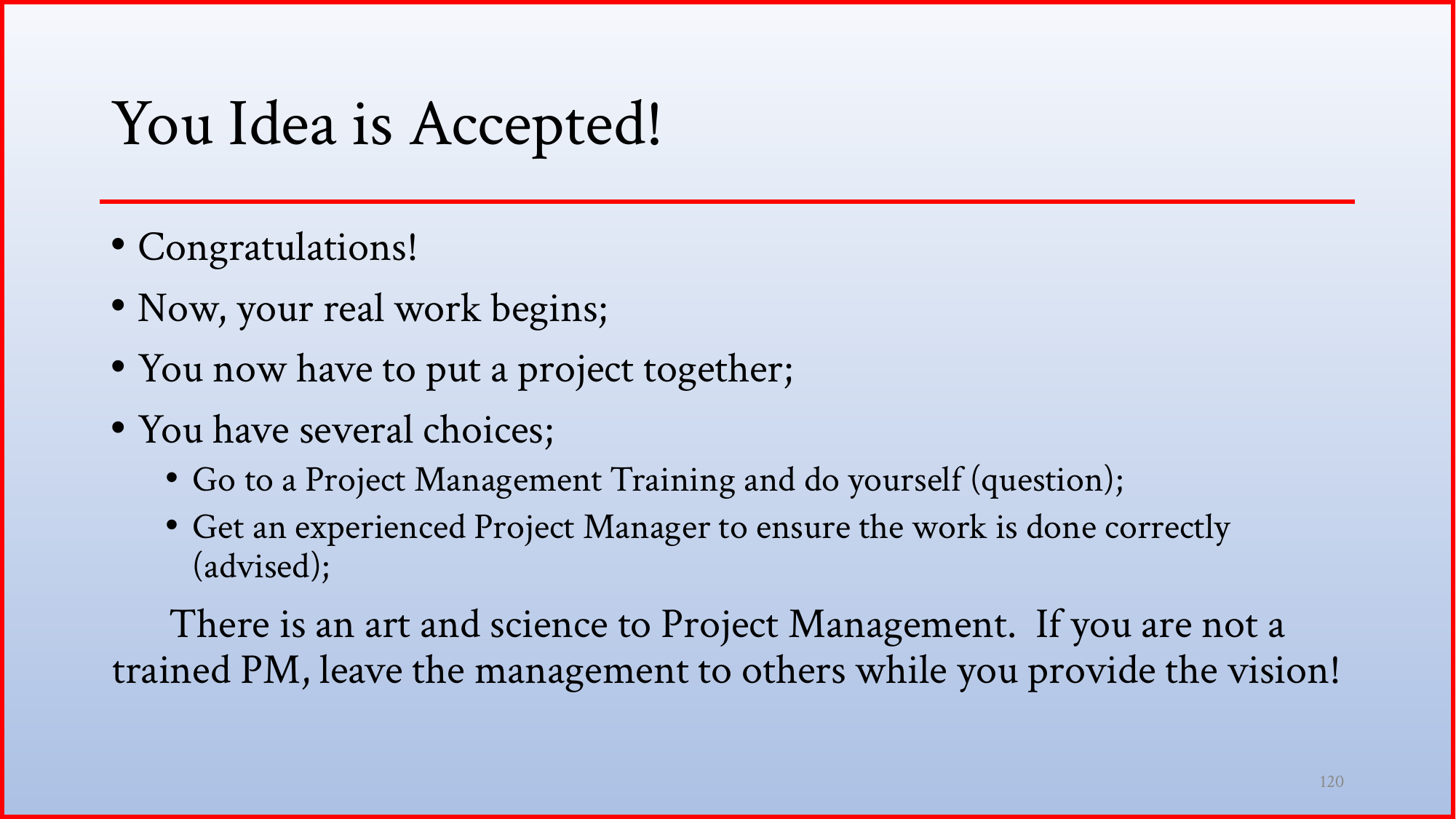

# You Idea is Accepted!
Congratulations!
Now, your real work begins;
You now have to put a project together;
You have several choices;
Go to a Project Management Training and do yourself (question);
Get an experienced Project Manager to ensure the work is done correctly (advised);
There is an art and science to Project Management.  If you are not a trained PM, leave the management to others while you provide the vision!
120